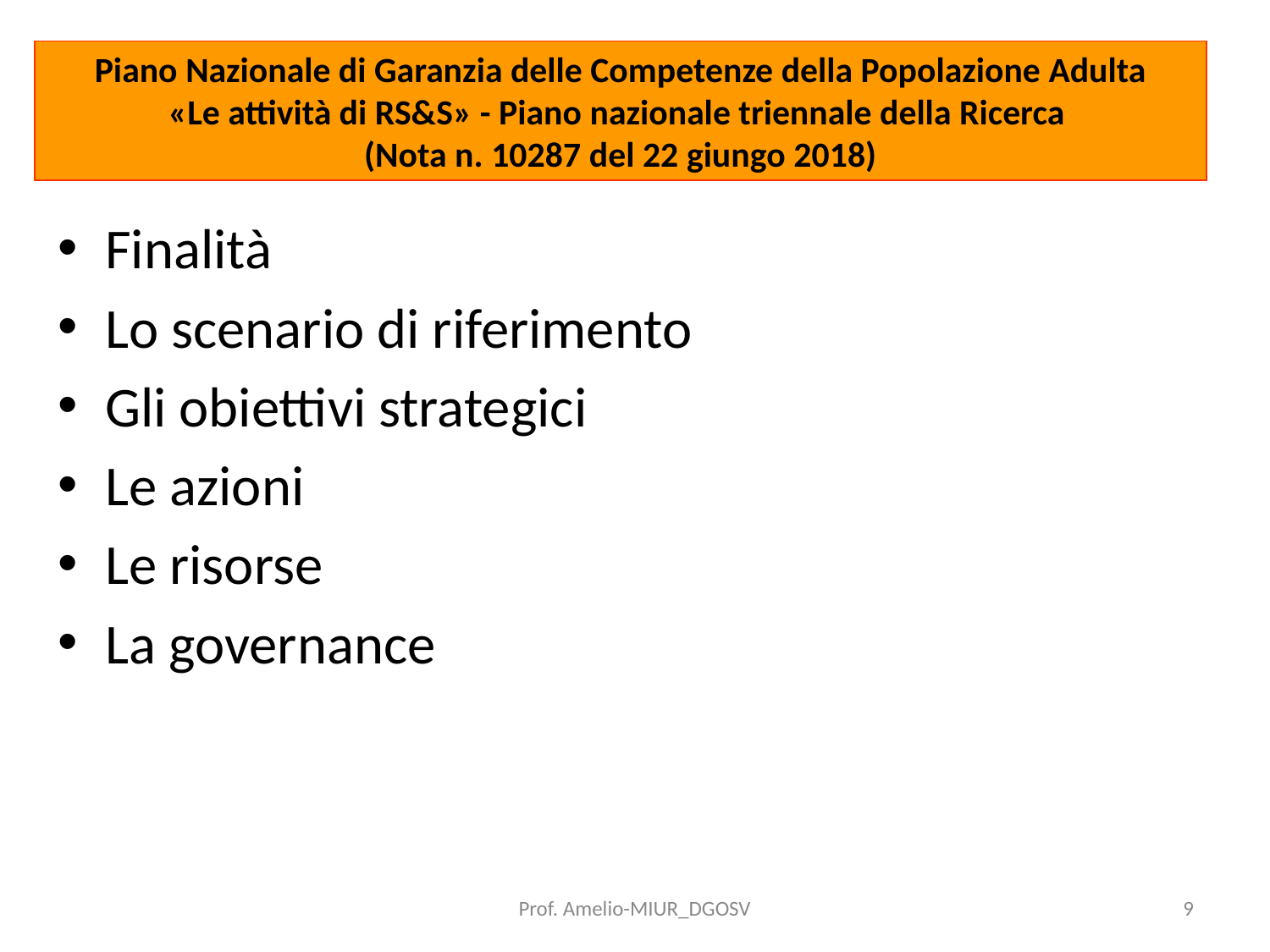

Piano Nazionale di Garanzia delle Competenze della Popolazione Adulta
«Le attività di RS&S» - Piano nazionale triennale della Ricerca
(Nota n. 10287 del 22 giungo 2018)
#
Finalità
Lo scenario di riferimento
Gli obiettivi strategici
Le azioni
Le risorse
La governance

Prof. Amelio-MIUR_DGOSV
9